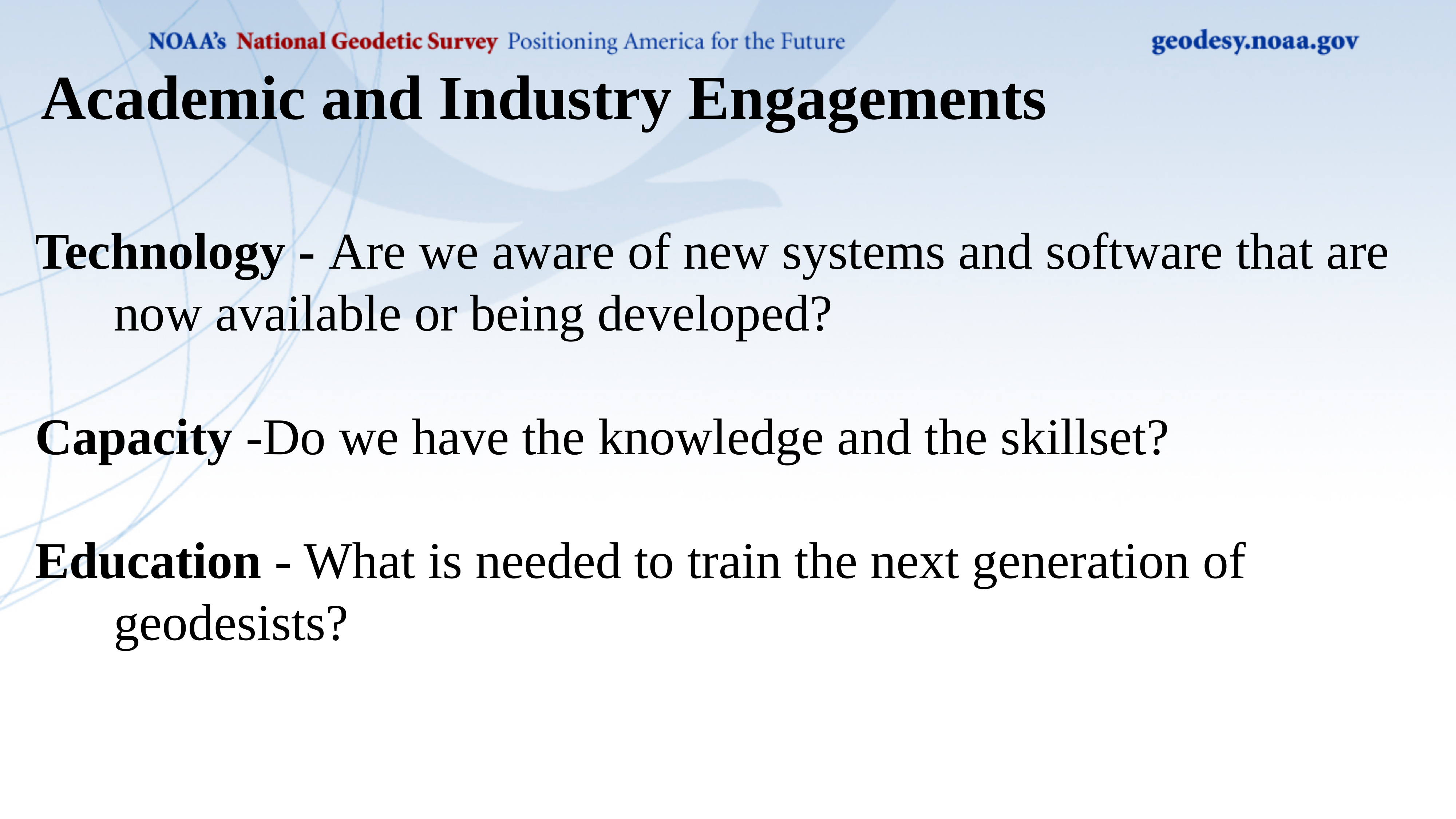

# Academic and Industry Engagements
Technology - Are we aware of new systems and software that are now available or being developed?

Capacity -Do we have the knowledge and the skillset?

Education - What is needed to train the next generation of geodesists?